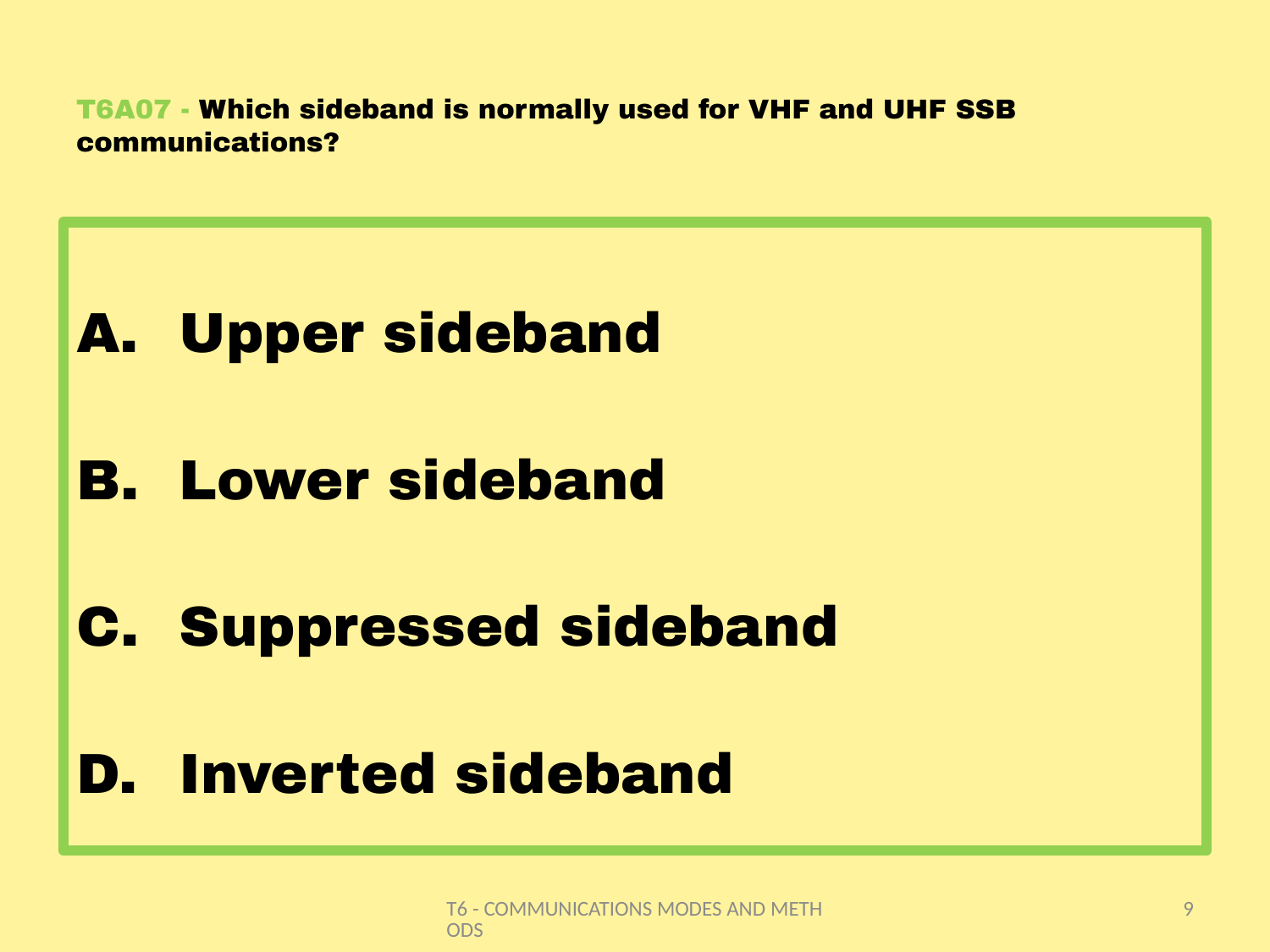

# T6A07 - Which sideband is normally used for VHF and UHF SSB communications?
Upper sideband
Lower sideband
Suppressed sideband
Inverted sideband
T6 - COMMUNICATIONS MODES AND METHODS
9